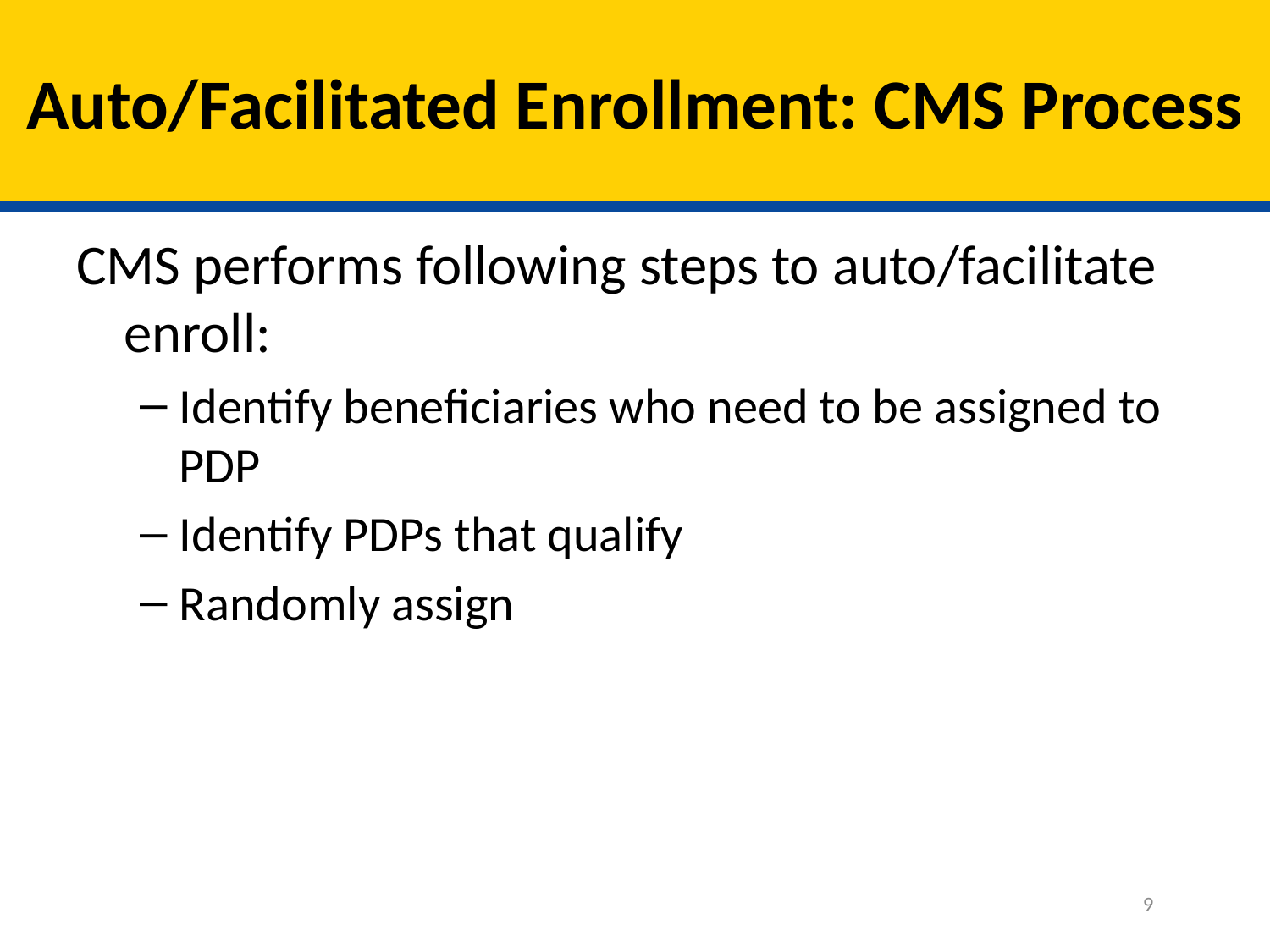

# Auto/Facilitated Enrollment: CMS Process
CMS performs following steps to auto/facilitate enroll:
Identify beneficiaries who need to be assigned to PDP
Identify PDPs that qualify
Randomly assign
9